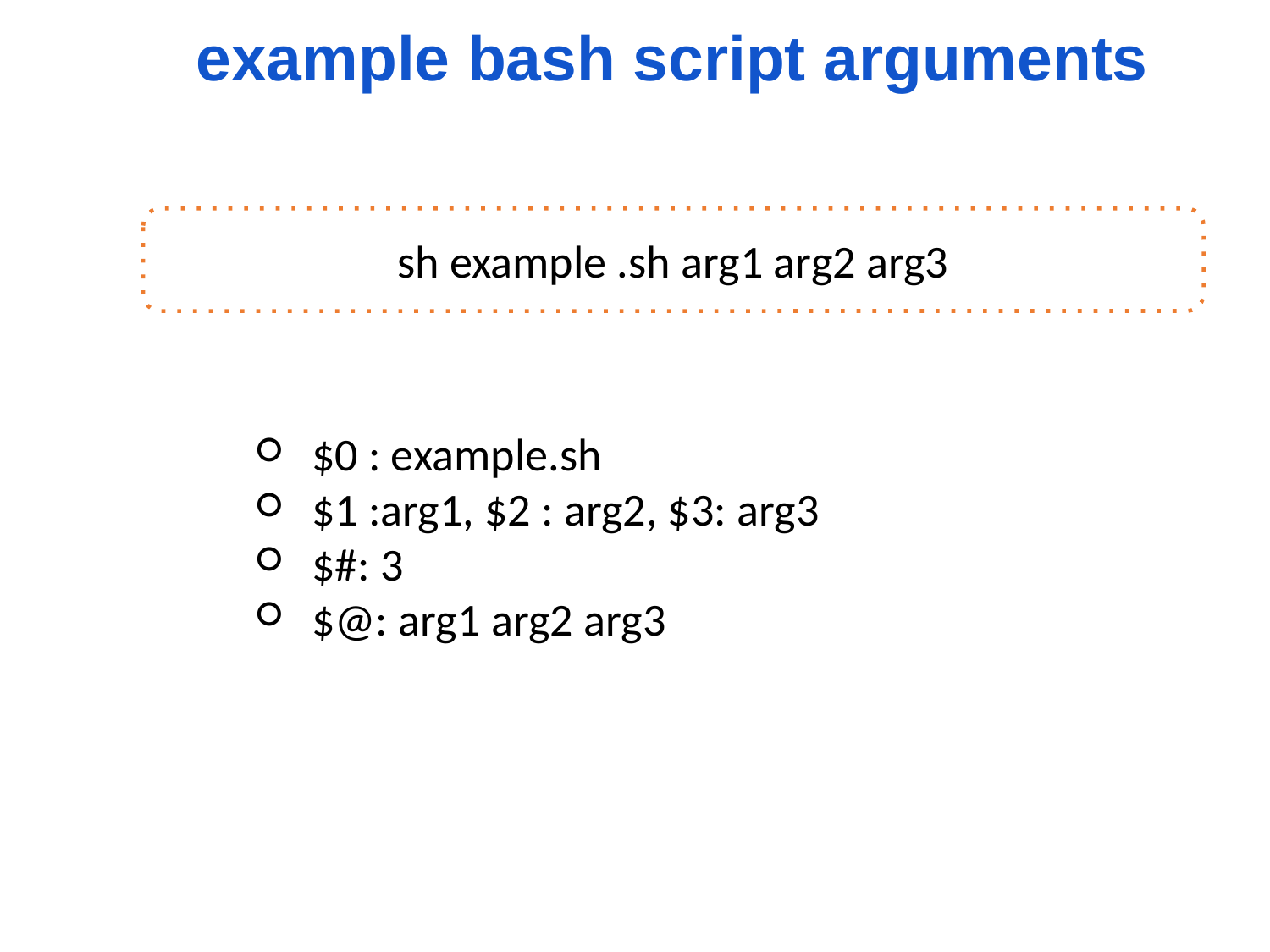

example bash script arguments
sh example .sh arg1 arg2 arg3
$0 : example.sh
$1 :arg1, $2 : arg2, $3: arg3
$#: 3
$@: arg1 arg2 arg3